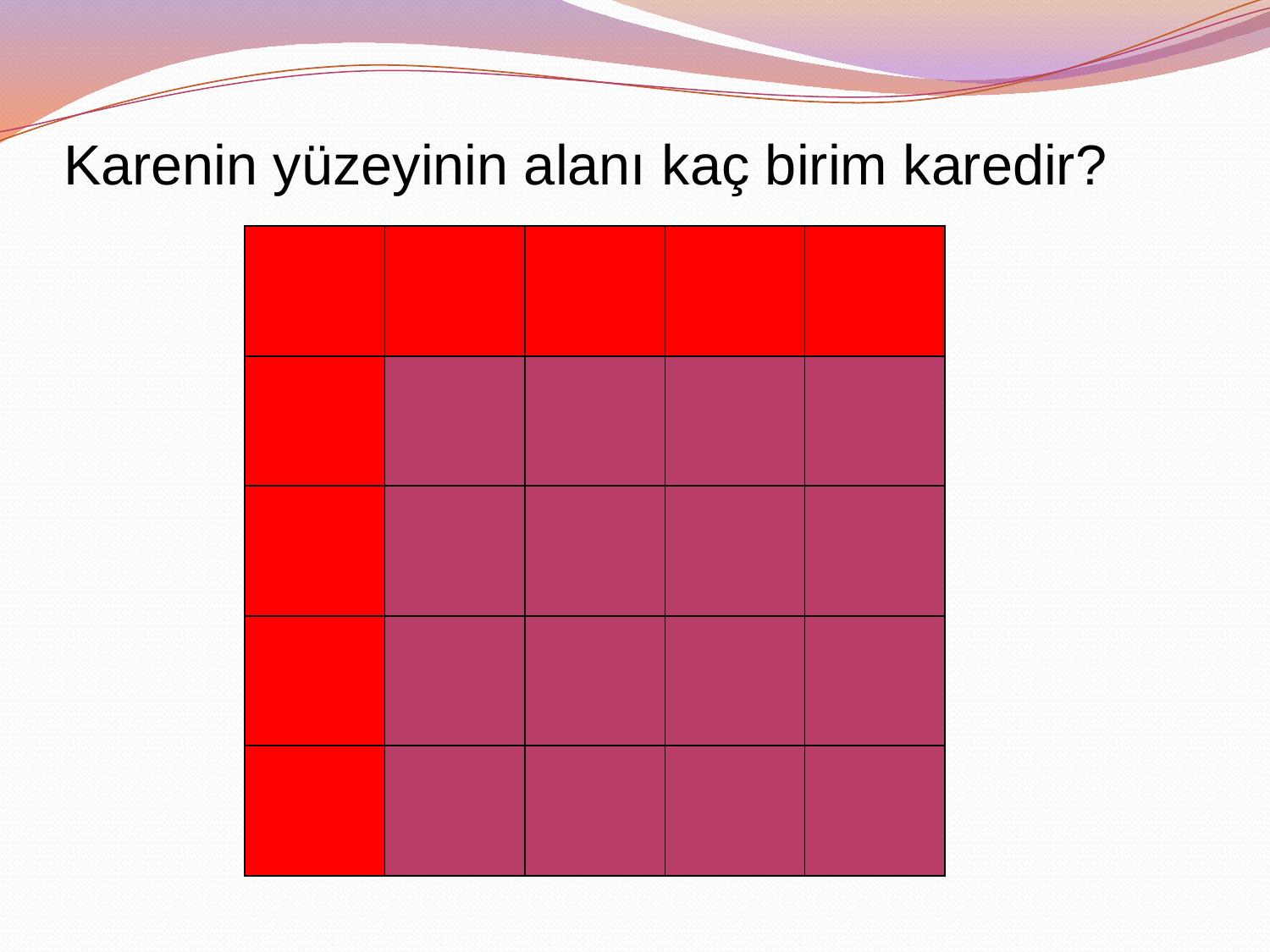

# Karenin yüzeyinin alanı kaç birim karedir?